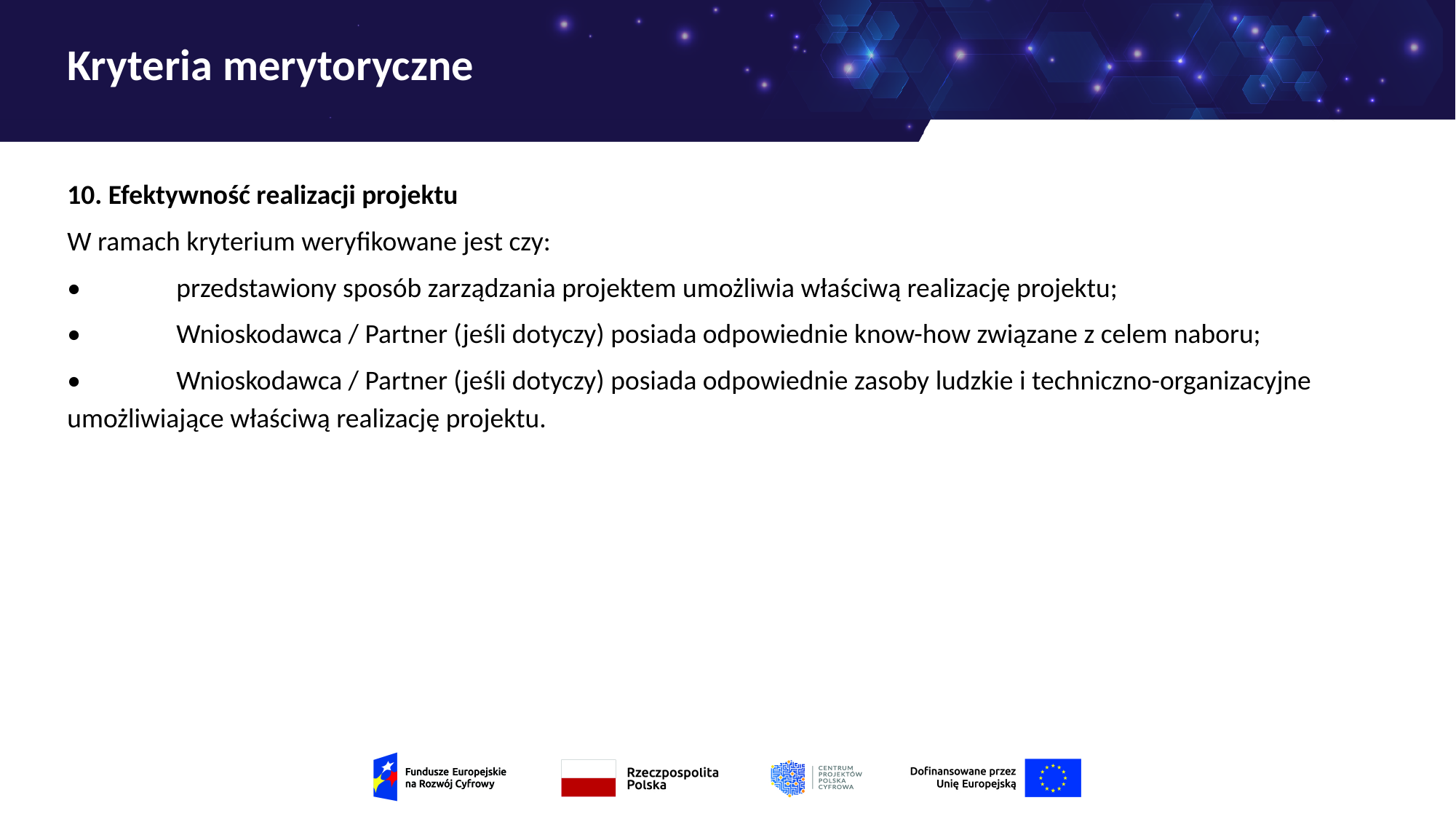

# Kryteria merytoryczne
10. Efektywność realizacji projektu
W ramach kryterium weryfikowane jest czy:
•	przedstawiony sposób zarządzania projektem umożliwia właściwą realizację projektu;
•	Wnioskodawca / Partner (jeśli dotyczy) posiada odpowiednie know-how związane z celem naboru;
•	Wnioskodawca / Partner (jeśli dotyczy) posiada odpowiednie zasoby ludzkie i techniczno-organizacyjne umożliwiające właściwą realizację projektu.